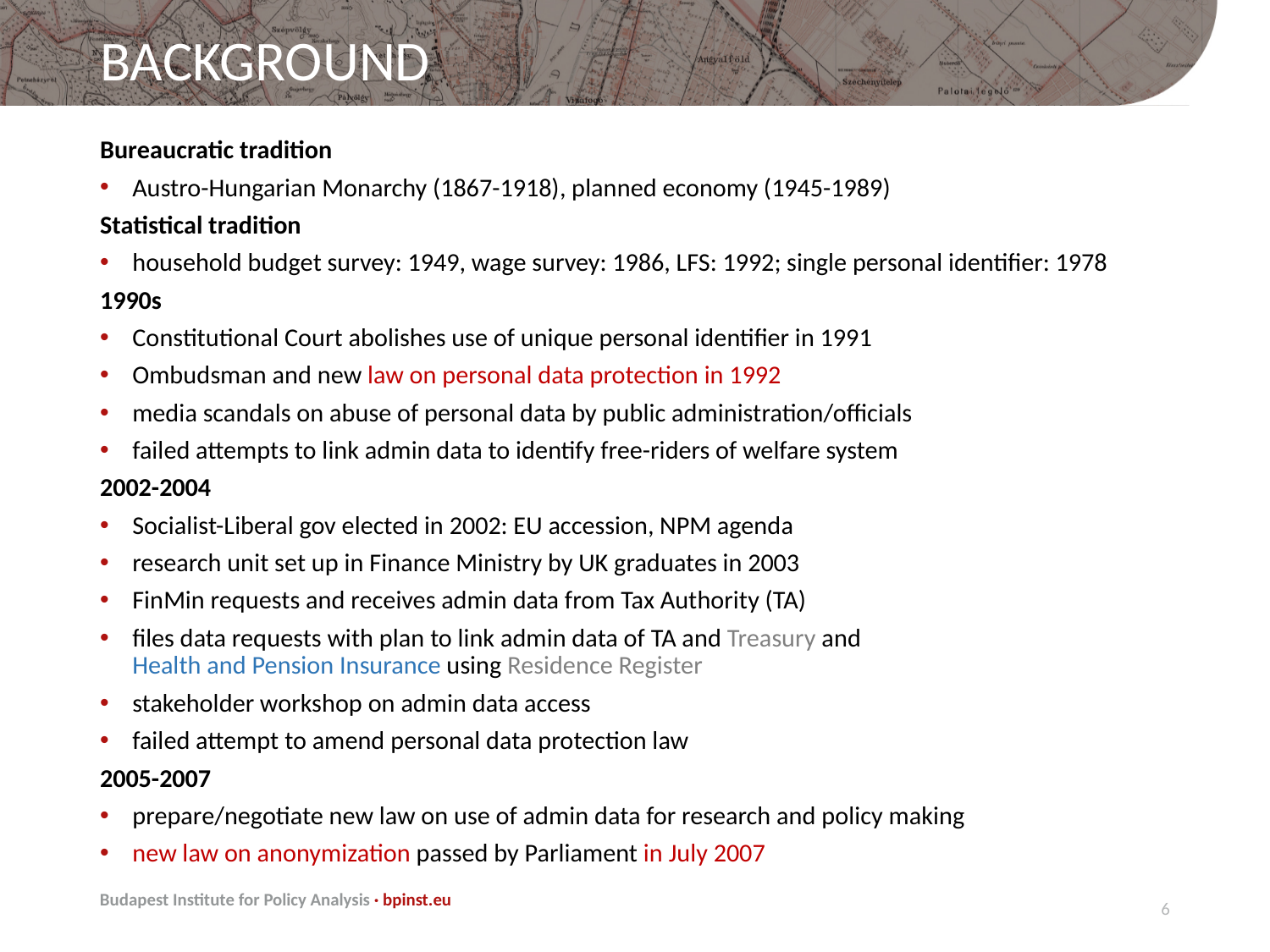

# background
Bureaucratic tradition
Austro-Hungarian Monarchy (1867-1918), planned economy (1945-1989)
Statistical tradition
household budget survey: 1949, wage survey: 1986, LFS: 1992; single personal identifier: 1978
1990s
Constitutional Court abolishes use of unique personal identifier in 1991
Ombudsman and new law on personal data protection in 1992
media scandals on abuse of personal data by public administration/officials
failed attempts to link admin data to identify free-riders of welfare system
2002-2004
Socialist-Liberal gov elected in 2002: EU accession, NPM agenda
research unit set up in Finance Ministry by UK graduates in 2003
FinMin requests and receives admin data from Tax Authority (TA)
files data requests with plan to link admin data of TA and Treasury and
Health and Pension Insurance using Residence Register
stakeholder workshop on admin data access
failed attempt to amend personal data protection law
2005-2007
prepare/negotiate new law on use of admin data for research and policy making
new law on anonymization passed by Parliament in July 2007
6